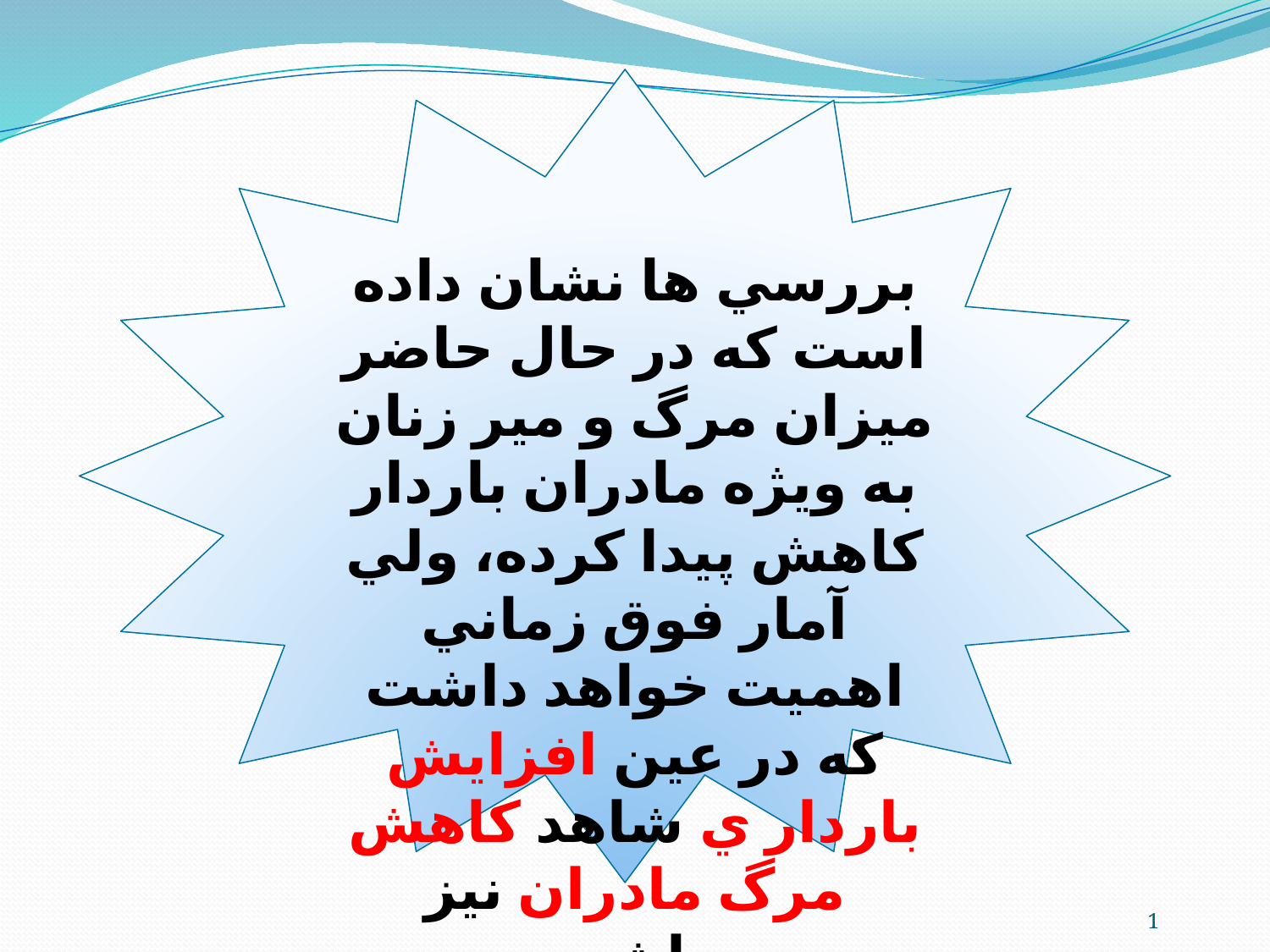

بررسي ها نشان داده است كه در حال حاضر ميزان مرگ و مير زنان به ويژه مادران باردار كاهش پيدا كرده، ولي آمار فوق زماني اهميت خواهد داشت كه در عين افزايش باردار ي شاهد كاهش مرگ مادران نيز باشيم.
1